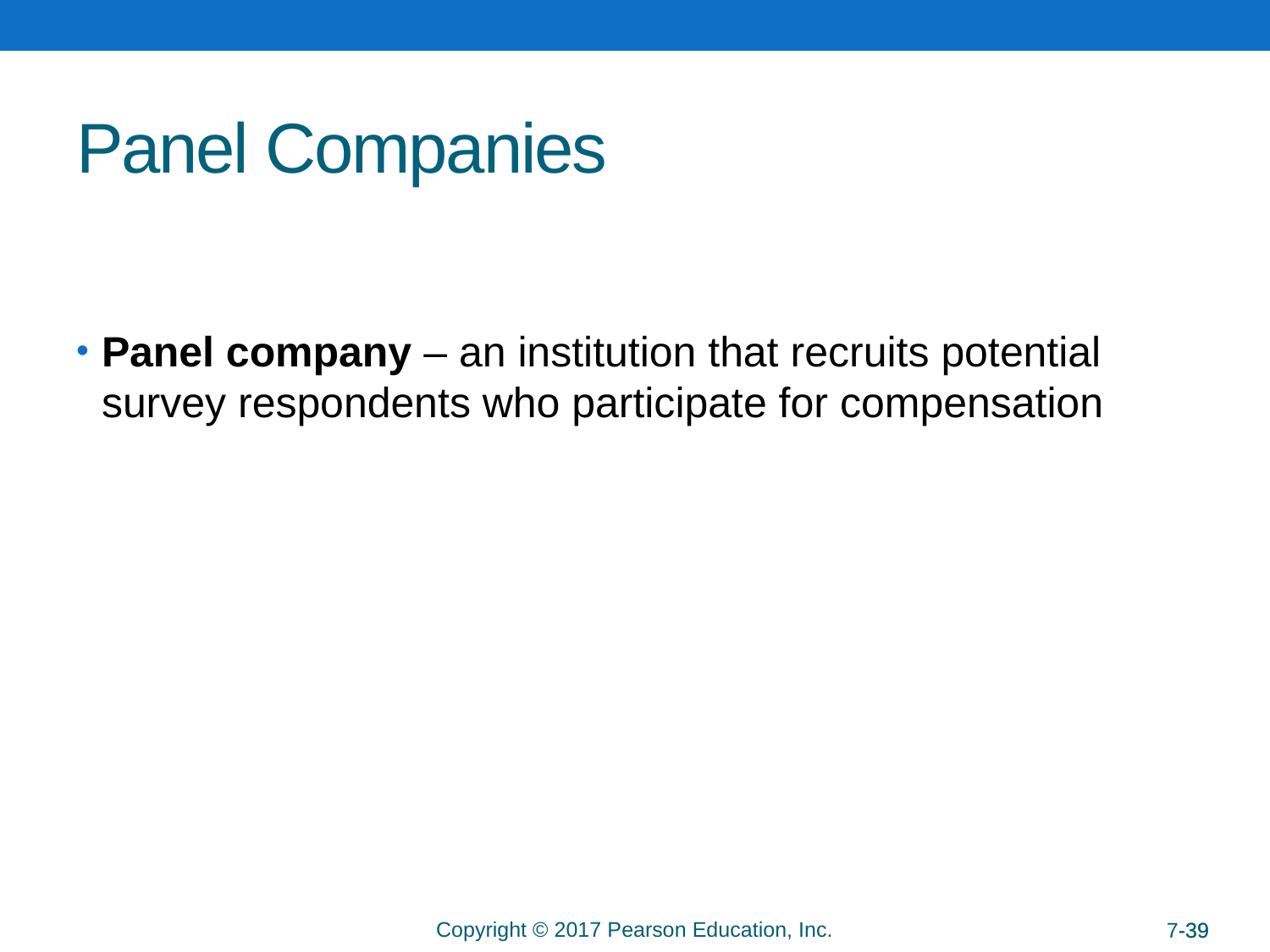

# Panel Companies
Panel company – an institution that recruits potential survey respondents who participate for compensation